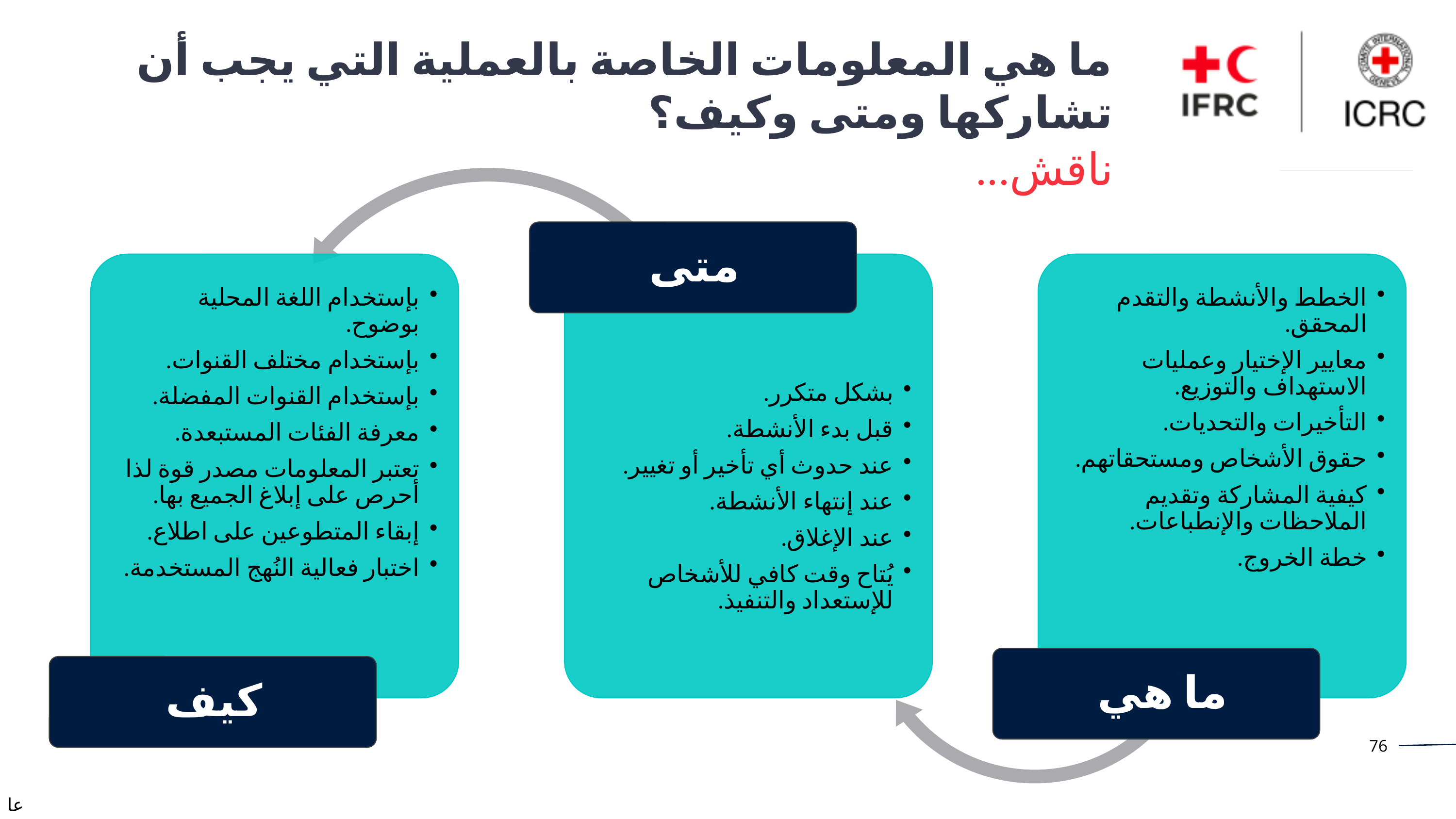

ما هي المعلومات الخاصة بالعملية التي يجب أن تشاركها ومتى وكيف؟
ناقش...
الخطط والأنشطة والتقدم المحقق.
معايير الإختيار وعمليات الاستهداف والتوزيع.
التأخيرات والتحديات.
حقوق الأشخاص ومستحقاتهم.
كيفية المشاركة وتقديم الملاحظات والإنطباعات.
خطة الخروج.
ما هي
بشكل متكرر.
قبل بدء الأنشطة.
عند حدوث أي تأخير أو تغيير.
عند إنتهاء الأنشطة.
عند الإغلاق.
يُتاح وقت كافي للأشخاص للإستعداد والتنفيذ.

متى
بإستخدام اللغة المحلية بوضوح.
بإستخدام مختلف القنوات.
بإستخدام القنوات المفضلة.
معرفة الفئات المستبعدة.
تعتبر المعلومات مصدر قوة لذا أحرص على إبلاغ الجميع بها.
إبقاء المتطوعين على اطلاع.
اختبار فعالية النُهج المستخدمة.
كيف
عام